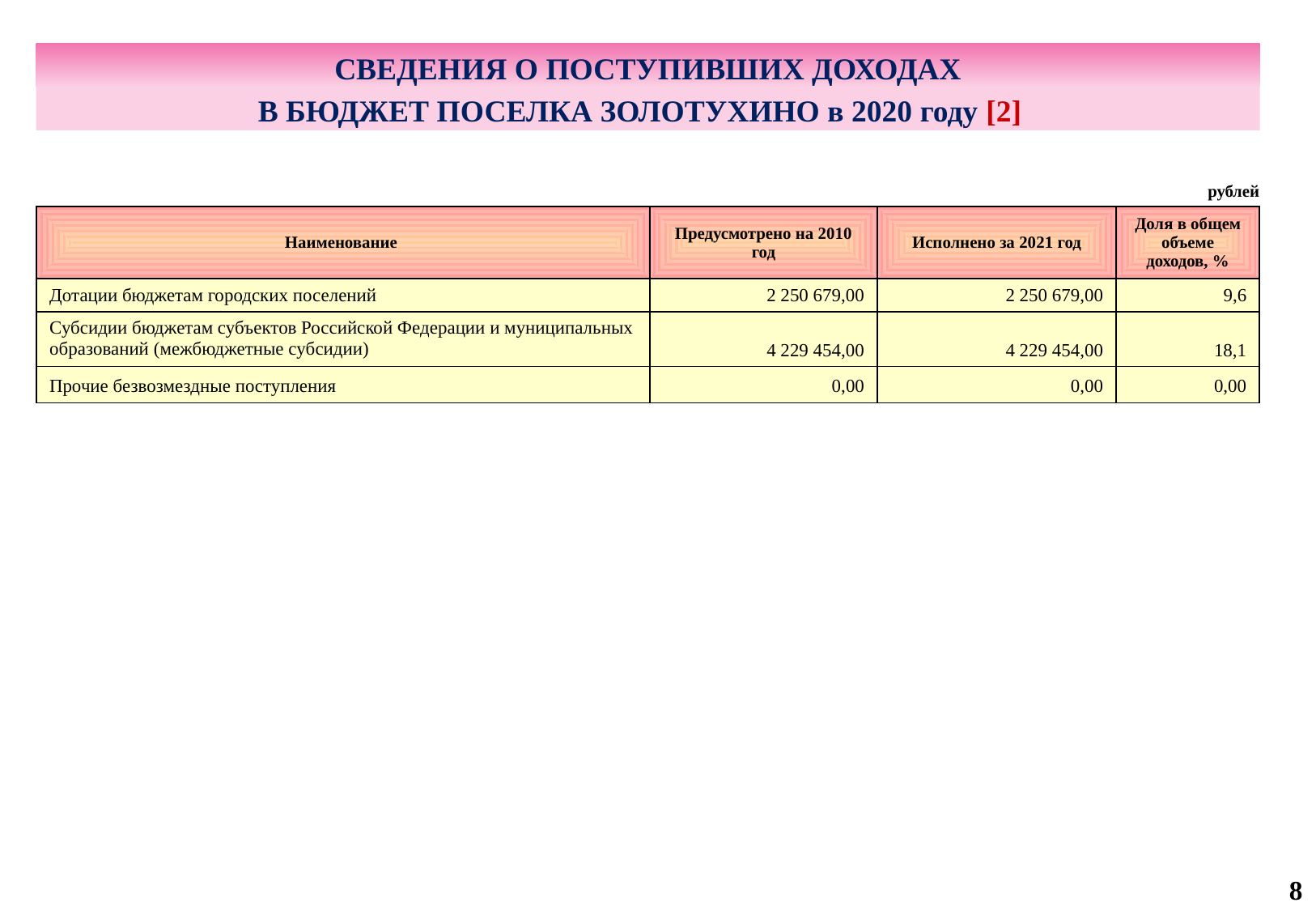

# СВЕДЕНИЯ О ПОСТУПИВШИХ ДОХОДАХ В БЮДЖЕТ ПОСЕЛКА ЗОЛОТУХИНО в 2020 году [2]
|  |  |  | рублей |
| --- | --- | --- | --- |
| Наименование | Предусмотрено на 2010 год | Исполнено за 2021 год | Доля в общем объеме доходов, % |
| Дотации бюджетам городских поселений | 2 250 679,00 | 2 250 679,00 | 9,6 |
| Субсидии бюджетам субъектов Российской Федерации и муниципальных образований (межбюджетные субсидии) | 4 229 454,00 | 4 229 454,00 | 18,1 |
| Прочие безвозмездные поступления | 0,00 | 0,00 | 0,00 |
8